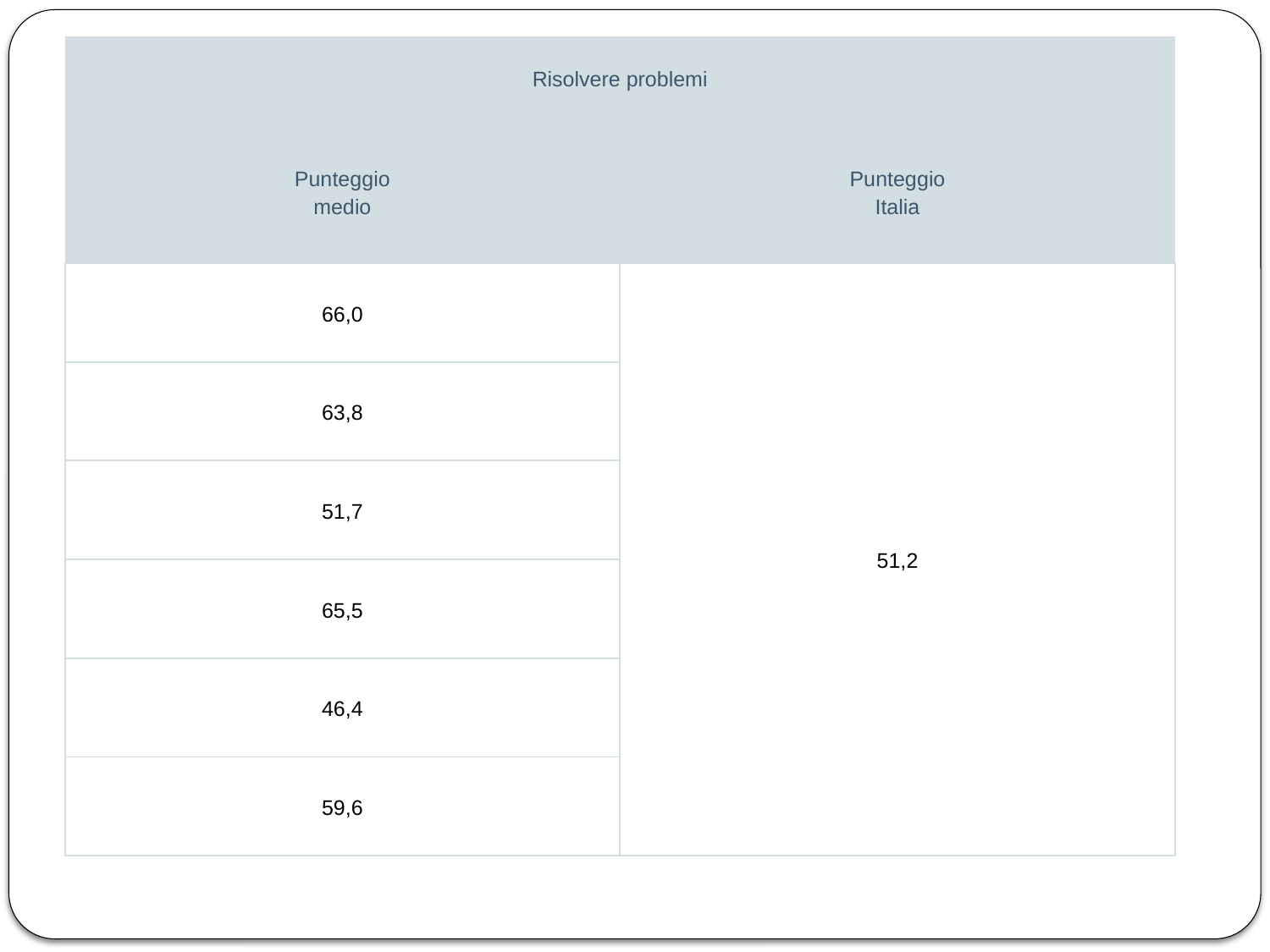

| Risolvere problemi |  |
| --- | --- |
| Punteggio medio | Punteggio Italia |
| 66,0 | 51,2 |
| 63,8 |  |
| 51,7 |  |
| 65,5 |  |
| 46,4 |  |
| 59,6 |  |